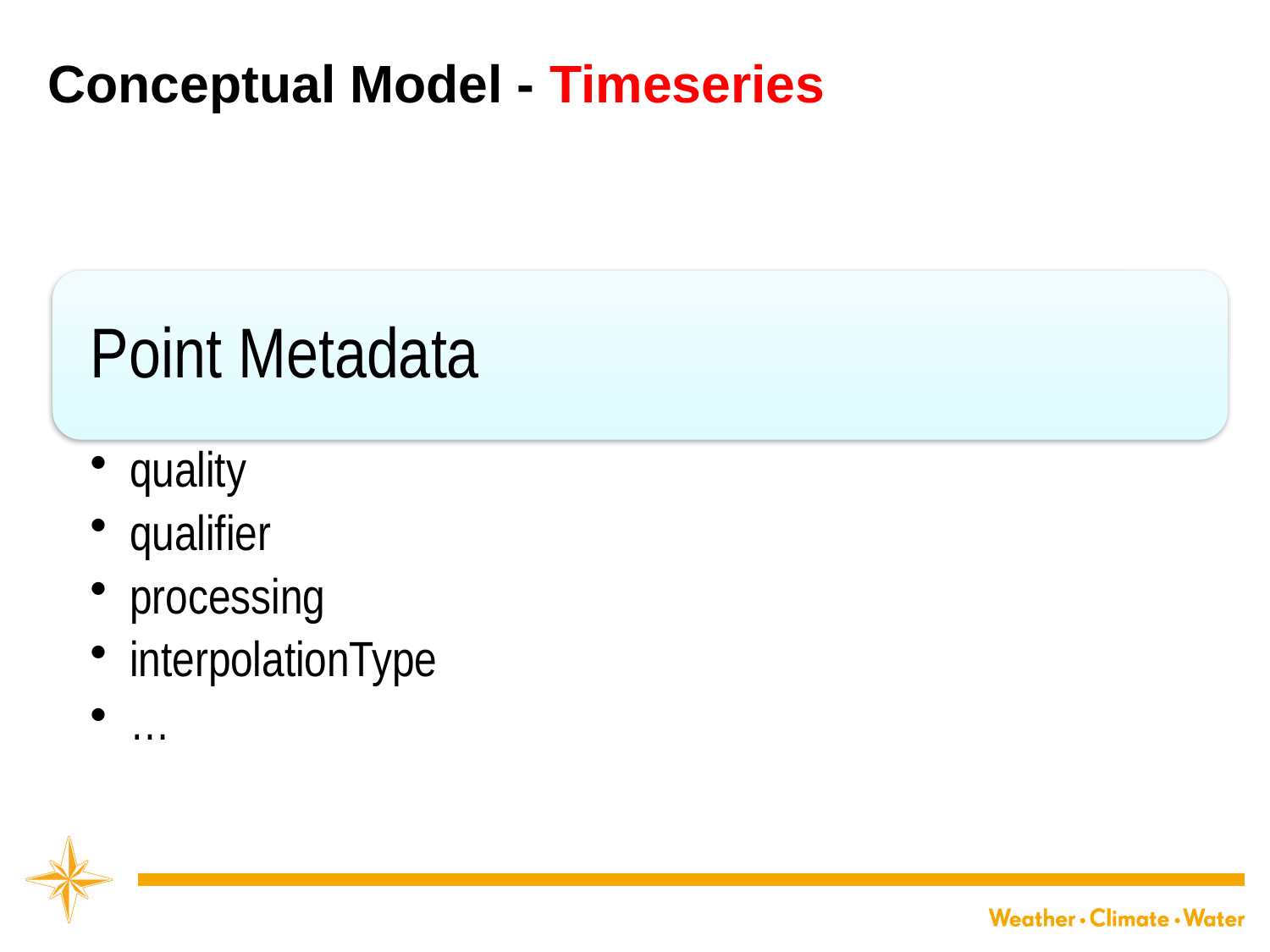

# Conceptual Model - Timeseries
Point Metadata
quality
qualifier
processing
interpolationType
…